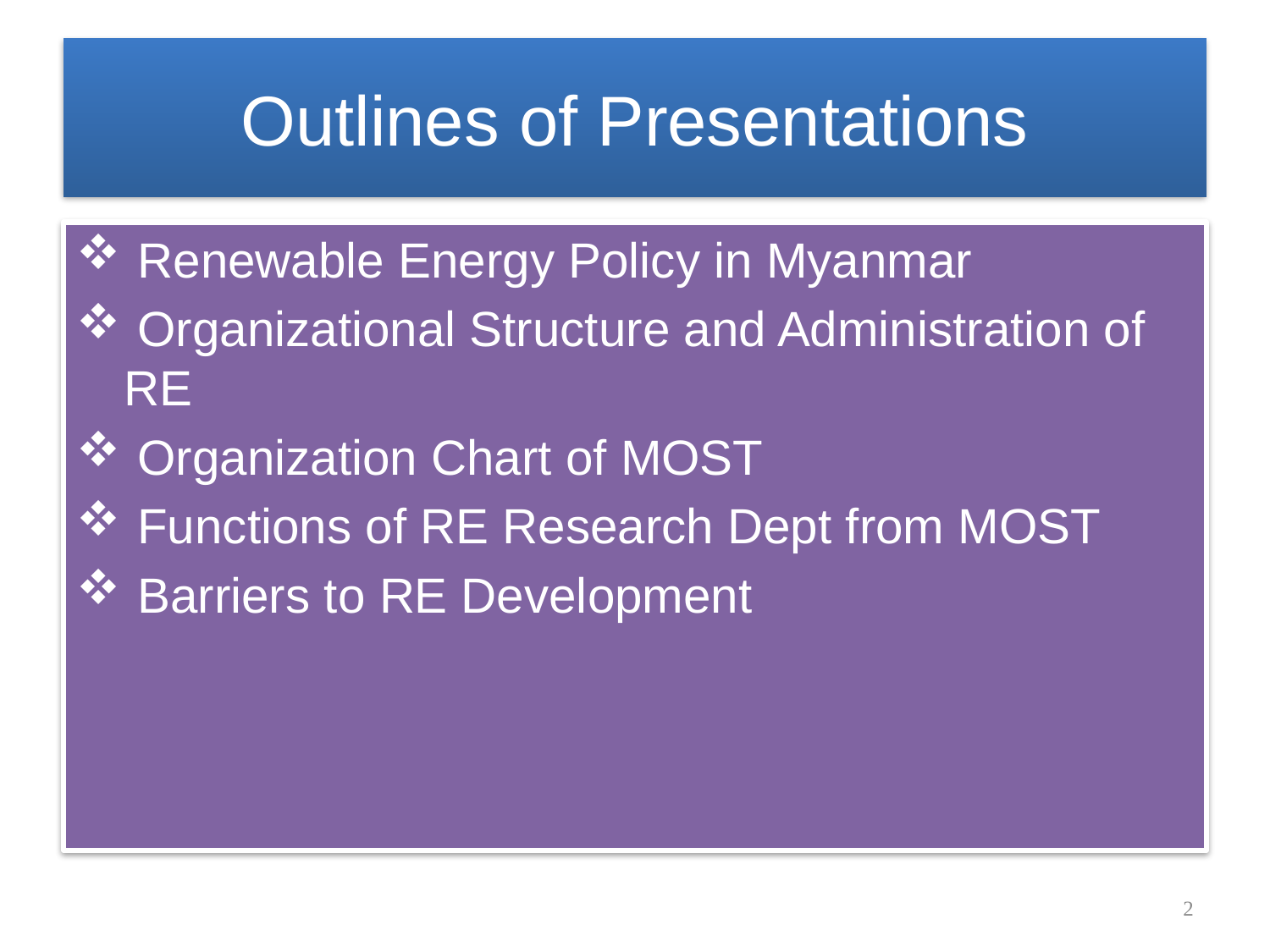

# Outlines of Presentations
 Renewable Energy Policy in Myanmar
 Organizational Structure and Administration of RE
 Organization Chart of MOST
 Functions of RE Research Dept from MOST
 Barriers to RE Development

2